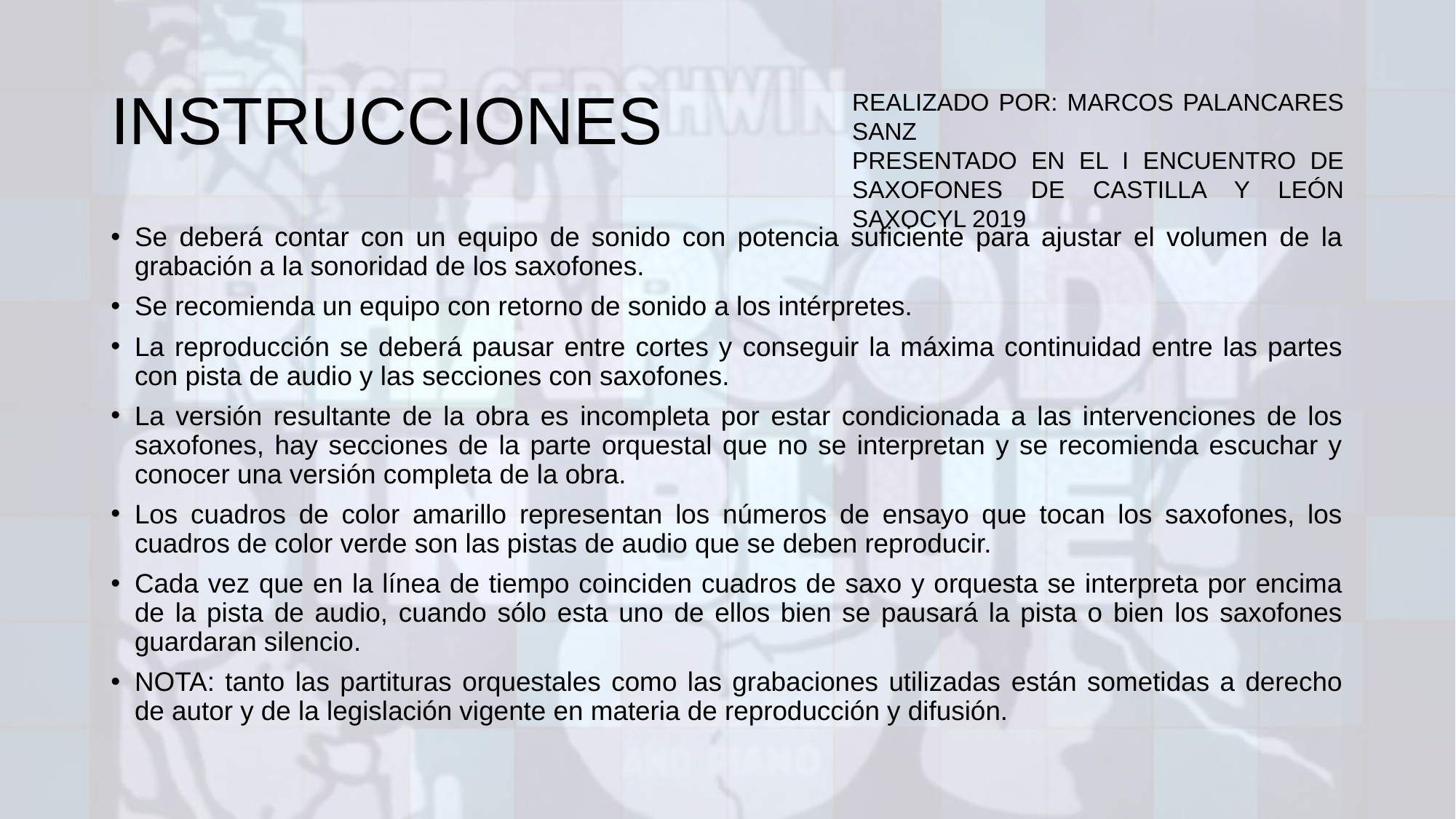

# INSTRUCCIONES
REALIZADO POR: MARCOS PALANCARES SANZ
PRESENTADO EN EL I ENCUENTRO DE SAXOFONES DE CASTILLA Y LEÓN SAXOCYL 2019
Se deberá contar con un equipo de sonido con potencia suficiente para ajustar el volumen de la grabación a la sonoridad de los saxofones.
Se recomienda un equipo con retorno de sonido a los intérpretes.
La reproducción se deberá pausar entre cortes y conseguir la máxima continuidad entre las partes con pista de audio y las secciones con saxofones.
La versión resultante de la obra es incompleta por estar condicionada a las intervenciones de los saxofones, hay secciones de la parte orquestal que no se interpretan y se recomienda escuchar y conocer una versión completa de la obra.
Los cuadros de color amarillo representan los números de ensayo que tocan los saxofones, los cuadros de color verde son las pistas de audio que se deben reproducir.
Cada vez que en la línea de tiempo coinciden cuadros de saxo y orquesta se interpreta por encima de la pista de audio, cuando sólo esta uno de ellos bien se pausará la pista o bien los saxofones guardaran silencio.
NOTA: tanto las partituras orquestales como las grabaciones utilizadas están sometidas a derecho de autor y de la legislación vigente en materia de reproducción y difusión.